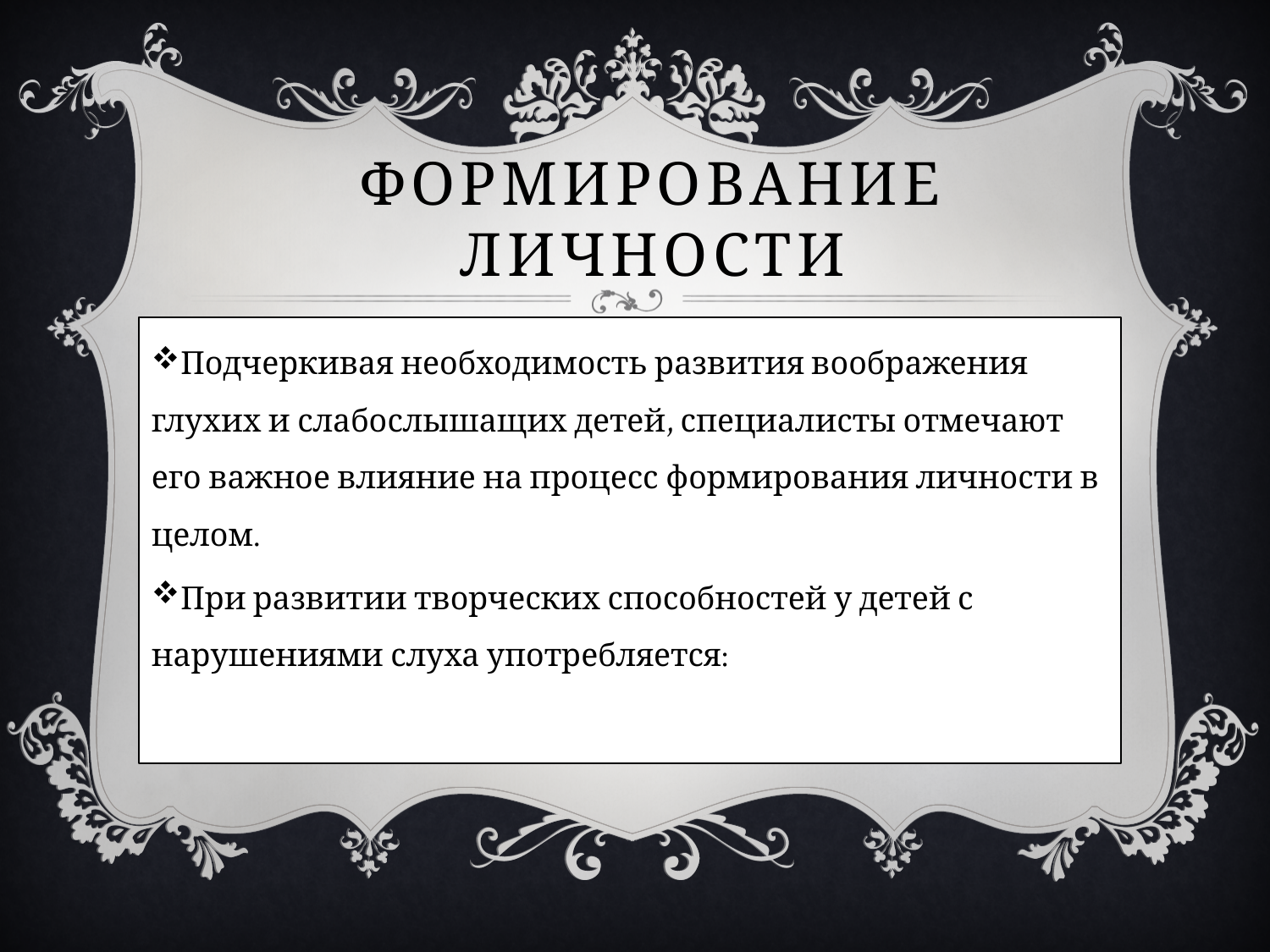

# Формирование личности
Подчеркивая необходимость развития воображения глухих и слабослышащих детей, специалисты отмечают его важное влияние на процесс формирования личности в целом.
При развитии творческих способностей у детей с нарушениями слуха употребляется: